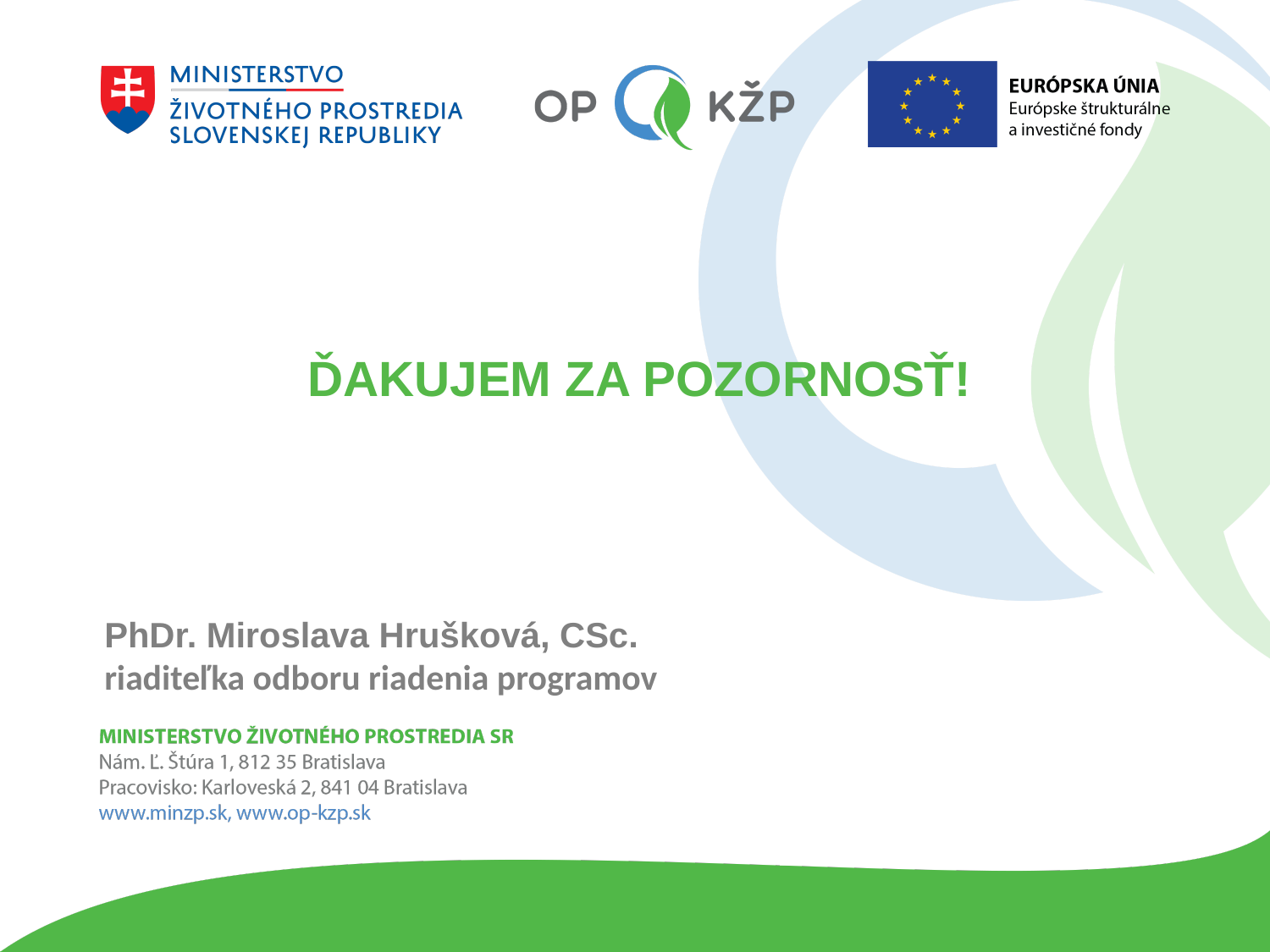

# ĎAKUJEM ZA POZORNOSŤ!
PhDr. Miroslava Hrušková, CSc.
riaditeľka odboru riadenia programov